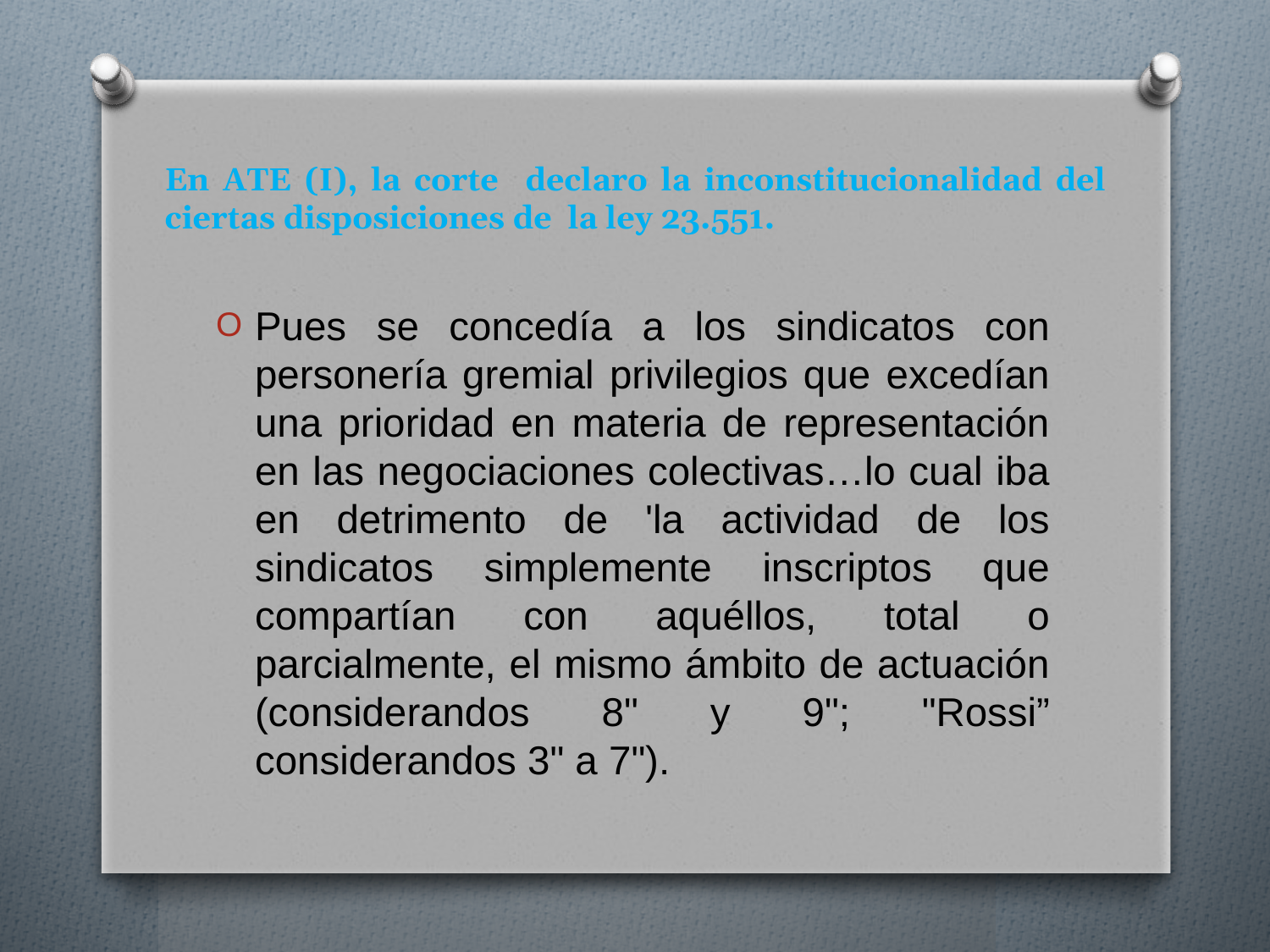

# En ATE (I), la corte  declaro la inconstitucionalidad del ciertas disposiciones de  la ley 23.551.
Pues se concedía a los sindicatos con personería gremial privilegios que excedían una prioridad en materia de representación en las negociaciones colectivas…lo cual iba en detrimento de 'la actividad de los sindicatos simplemente inscriptos que compartían con aquéllos, total o parcialmente, el mismo ámbito de actuación (considerandos 8" y 9"; "Rossi” considerandos 3" a 7").